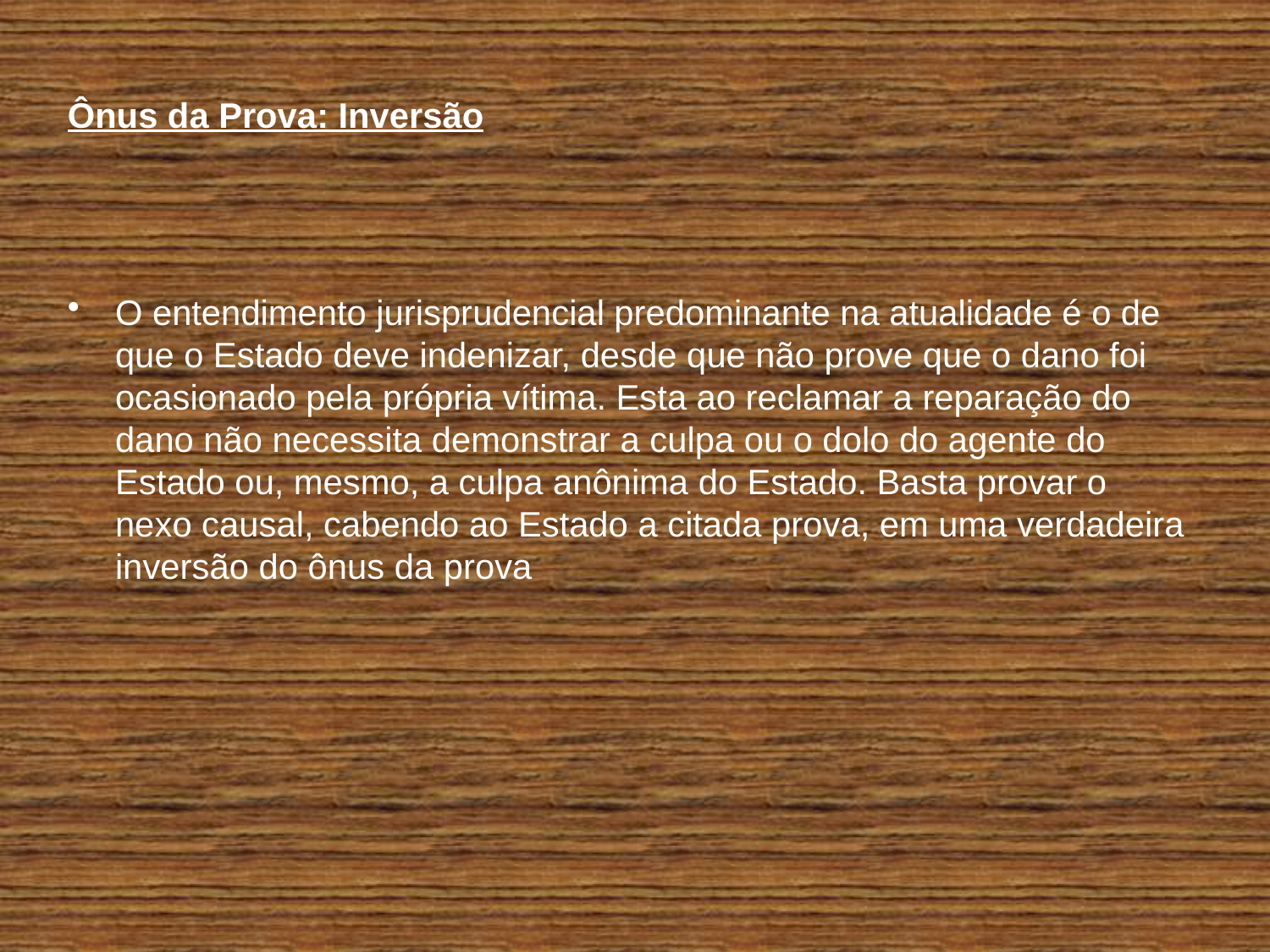

Ônus da Prova: Inversão

O entendimento jurisprudencial predominante na atualidade é o de que o Estado deve indenizar, desde que não prove que o dano foi ocasionado pela própria vítima. Esta ao reclamar a reparação do dano não necessita demonstrar a culpa ou o dolo do agente do Estado ou, mesmo, a culpa anônima do Estado. Basta provar o nexo causal, cabendo ao Estado a citada prova, em uma verdadeira inversão do ônus da prova